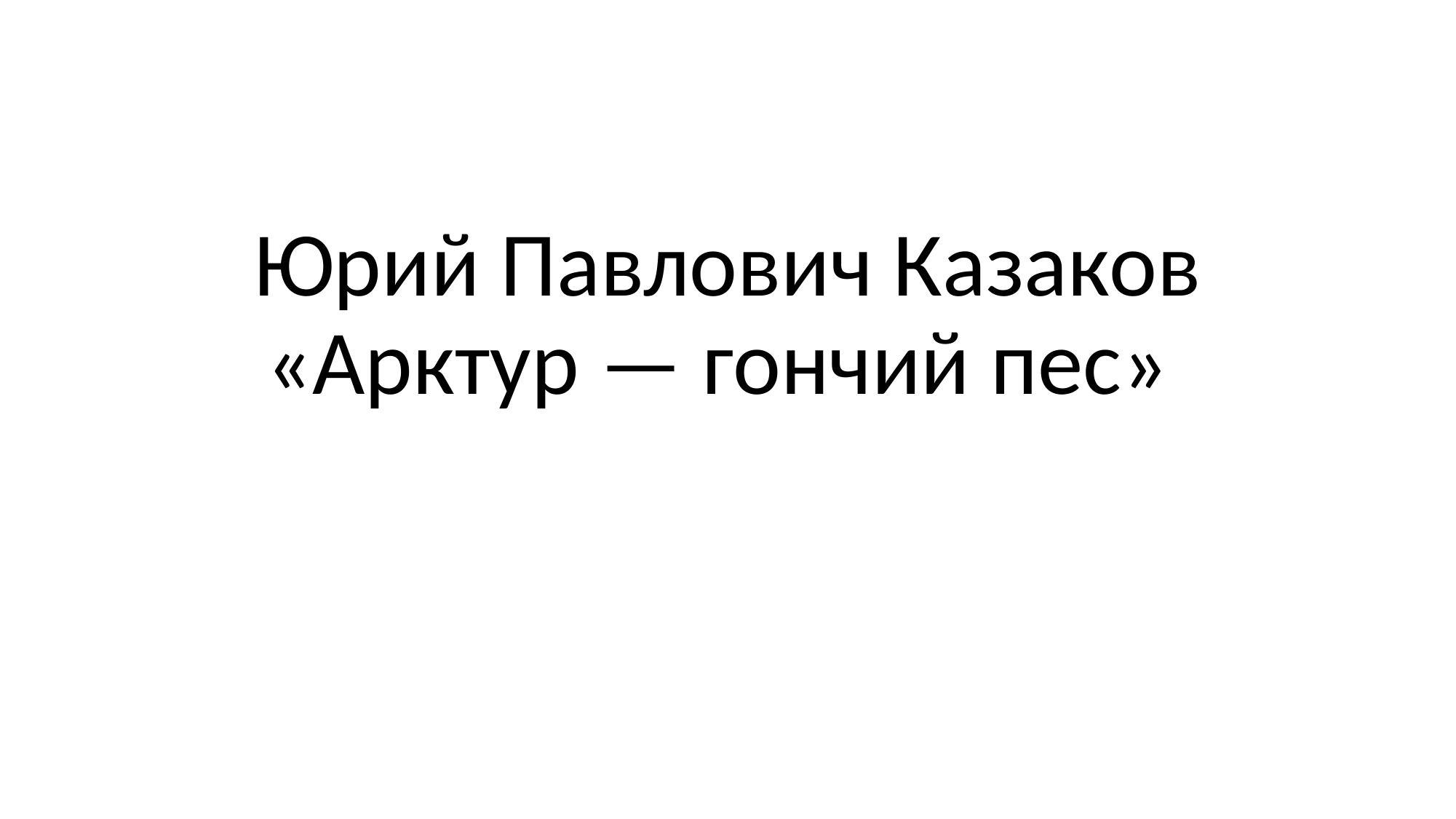

# Юрий Павлович Казаков «Арктур — гончий пес»